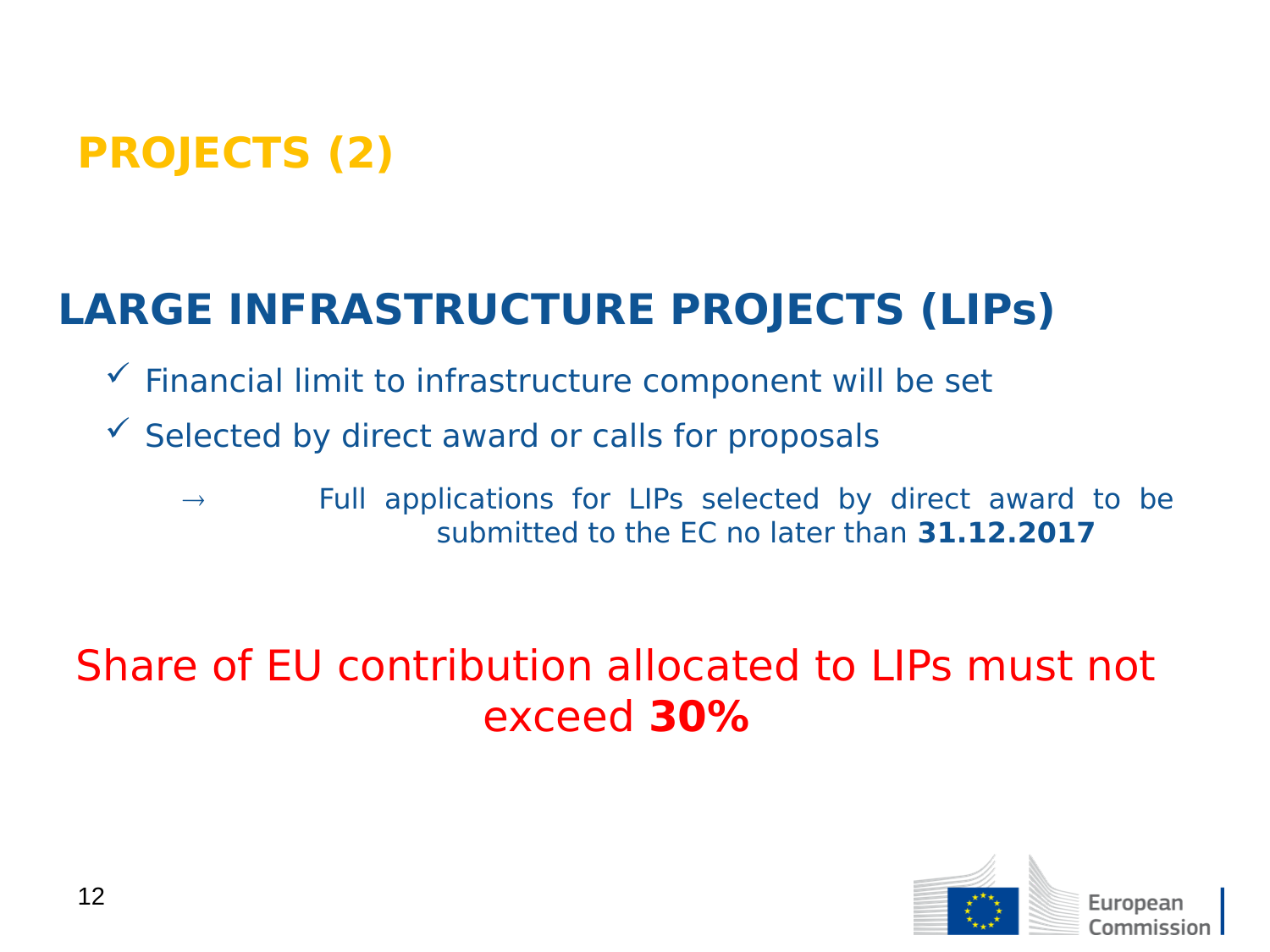

# PROJECTS (2)
LARGE INFRASTRUCTURE PROJECTS (LIPs)
Financial limit to infrastructure component will be set
Selected by direct award or calls for proposals
→ 	Full applications for LIPs selected by direct award to be 		submitted to the EC no later than 31.12.2017

Share of EU contribution allocated to LIPs must not exceed 30%
12